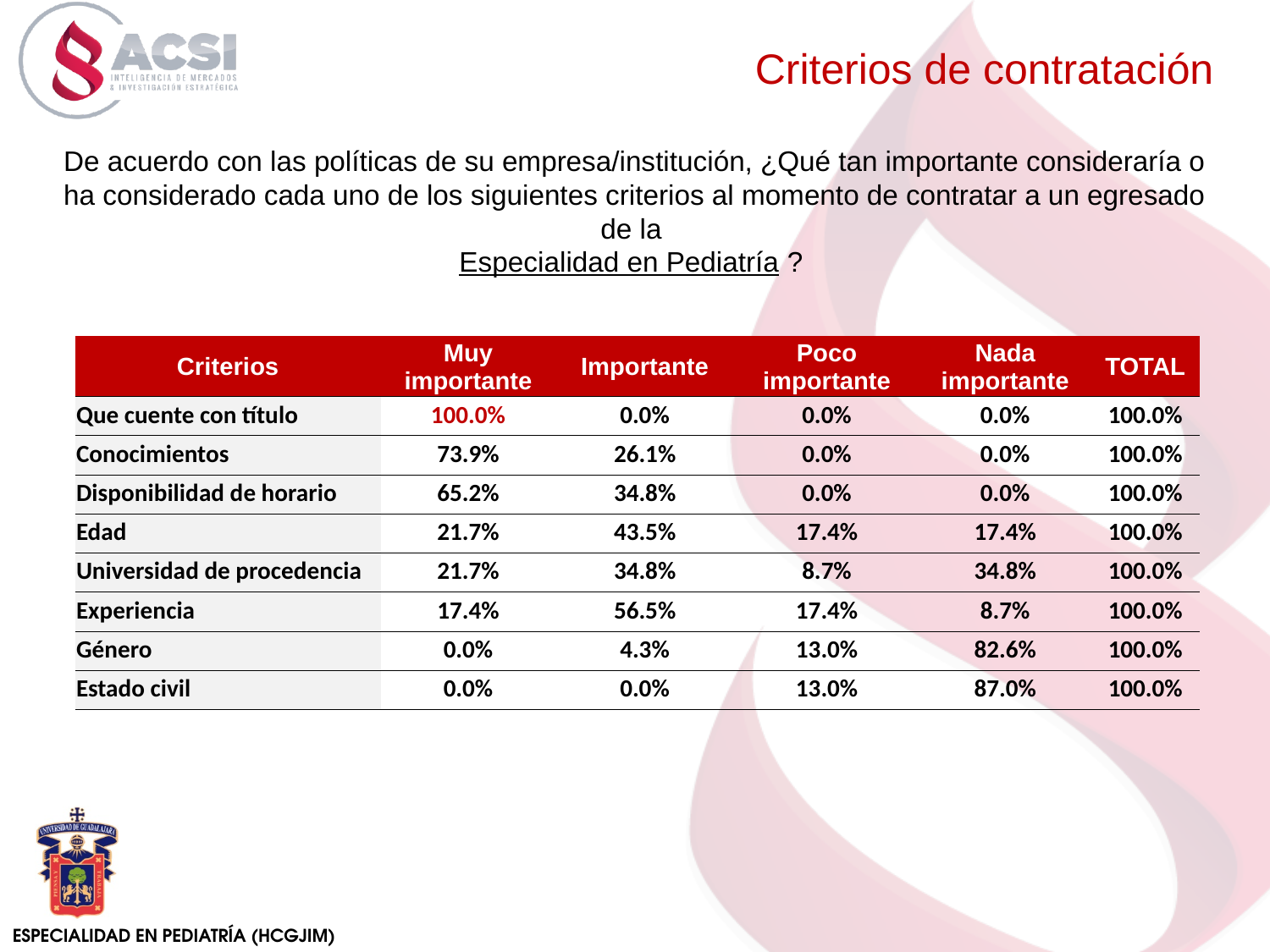

Criterios de contratación
De acuerdo con las políticas de su empresa/institución, ¿Qué tan importante consideraría o ha considerado cada uno de los siguientes criterios al momento de contratar a un egresado de la
Especialidad en Pediatría ?
| Criterios | Muy importante | Importante | Poco importante | Nada importante | TOTAL |
| --- | --- | --- | --- | --- | --- |
| Que cuente con título | 100.0% | 0.0% | 0.0% | 0.0% | 100.0% |
| Conocimientos | 73.9% | 26.1% | 0.0% | 0.0% | 100.0% |
| Disponibilidad de horario | 65.2% | 34.8% | 0.0% | 0.0% | 100.0% |
| Edad | 21.7% | 43.5% | 17.4% | 17.4% | 100.0% |
| Universidad de procedencia | 21.7% | 34.8% | 8.7% | 34.8% | 100.0% |
| Experiencia | 17.4% | 56.5% | 17.4% | 8.7% | 100.0% |
| Género | 0.0% | 4.3% | 13.0% | 82.6% | 100.0% |
| Estado civil | 0.0% | 0.0% | 13.0% | 87.0% | 100.0% |